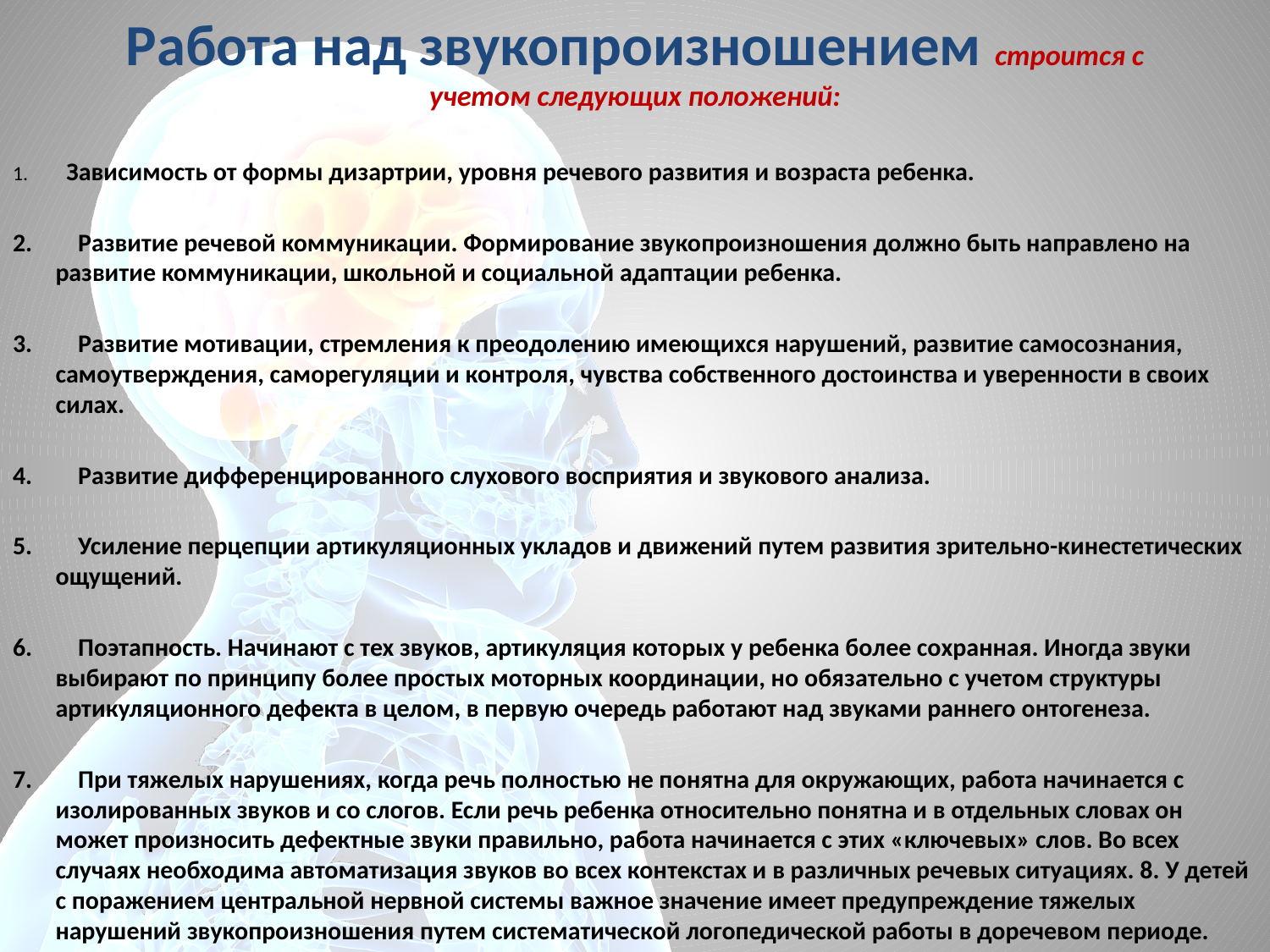

# Работа над звукопроизношением строится с учетом следующих положений:
1.        Зависимость от формы дизартрии, уровня речевого раз­вития и возраста ребенка.

2.        Развитие речевой коммуникации. Формирование звуко­произношения должно быть направлено на развитие комму­никации, школьной и социальной адаптации ребенка.

3.        Развитие мотивации, стремления к преодолению имею­щихся нарушений, развитие самосознания, самоутверждения, саморегуляции и контроля, чувства собственного достоинства и уверенности в своих силах.

4.        Развитие дифференцированного слухового восприятия и звукового анализа.

5.        Усиление перцепции артикуляционных укладов и дви­жений путем развития зрительно-кинестетических ощущений.

6.        Поэтапность. Начинают с тех звуков, артикуляция кото­рых у ребенка более сохранная. Иногда звуки выбирают по принципу более простых моторных координации, но обязательно с учетом структуры артикуляционного дефекта в целом, в пер­вую очередь работают над звуками раннего онтогенеза.

7.        При тяжелых нарушениях, когда речь полностью не по­нятна для окружающих, работа начинается с изолированных звуков и со слогов. Если речь ребенка относительно понятна и в отдельных словах он может произносить дефектные звуки правильно, работа начинается с этих «ключевых» слов. Во всех случаях необходима автоматизация звуков во всех кон­текстах и в различных речевых ситуациях. 8. У детей с поражением центральной нервной системы важное значение имеет предупреждение тяжелых нарушений звукопроизношения путем систематической логопедической работы в доречевом периоде.